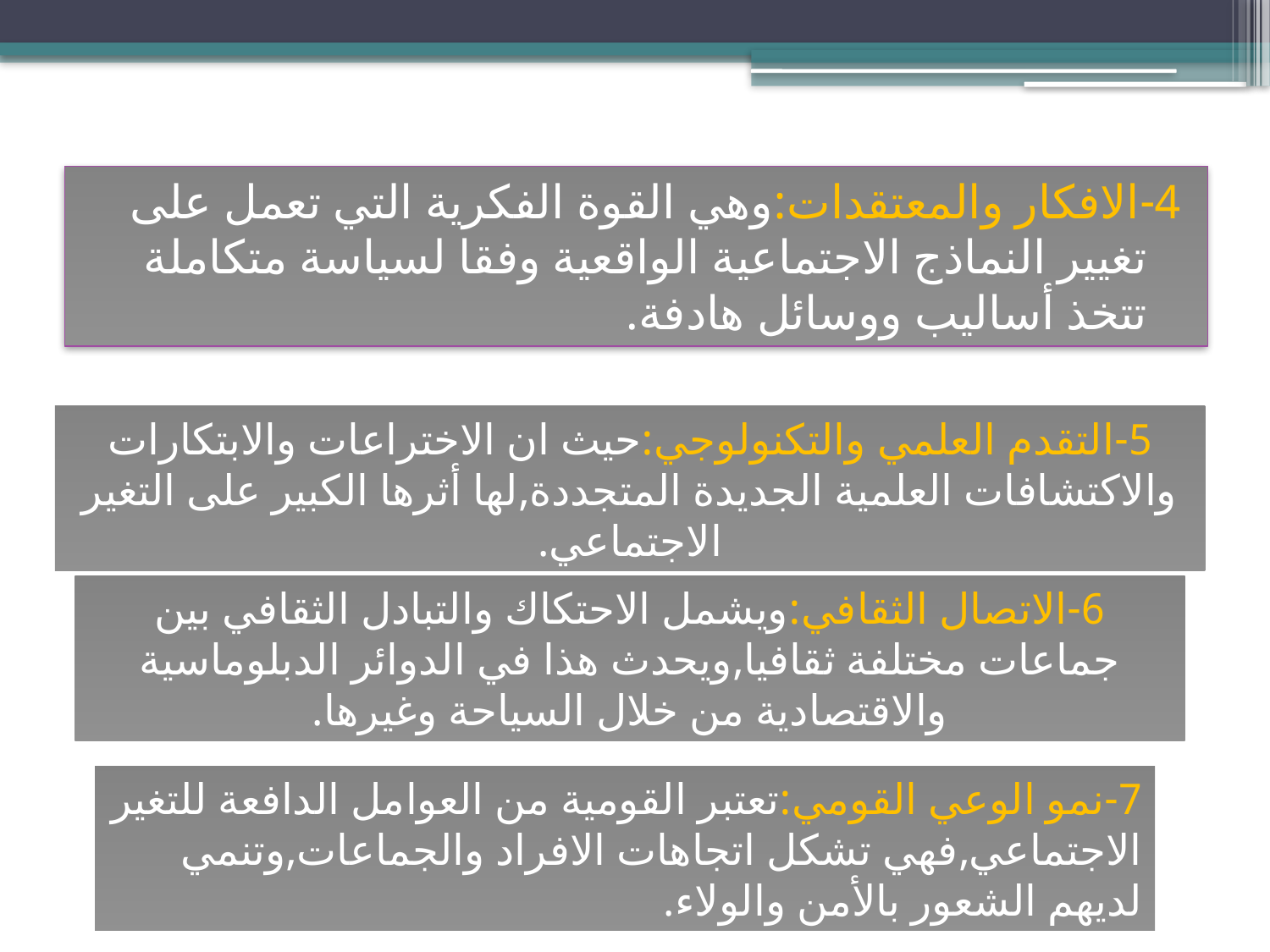

4-الافكار والمعتقدات:وهي القوة الفكرية التي تعمل على تغيير النماذج الاجتماعية الواقعية وفقا لسياسة متكاملة تتخذ أساليب ووسائل هادفة.
5-التقدم العلمي والتكنولوجي:حيث ان الاختراعات والابتكارات والاكتشافات العلمية الجديدة المتجددة,لها أثرها الكبير على التغير الاجتماعي.
6-الاتصال الثقافي:ويشمل الاحتكاك والتبادل الثقافي بين جماعات مختلفة ثقافيا,ويحدث هذا في الدوائر الدبلوماسية والاقتصادية من خلال السياحة وغيرها.
7-نمو الوعي القومي:تعتبر القومية من العوامل الدافعة للتغير الاجتماعي,فهي تشكل اتجاهات الافراد والجماعات,وتنمي لديهم الشعور بالأمن والولاء.